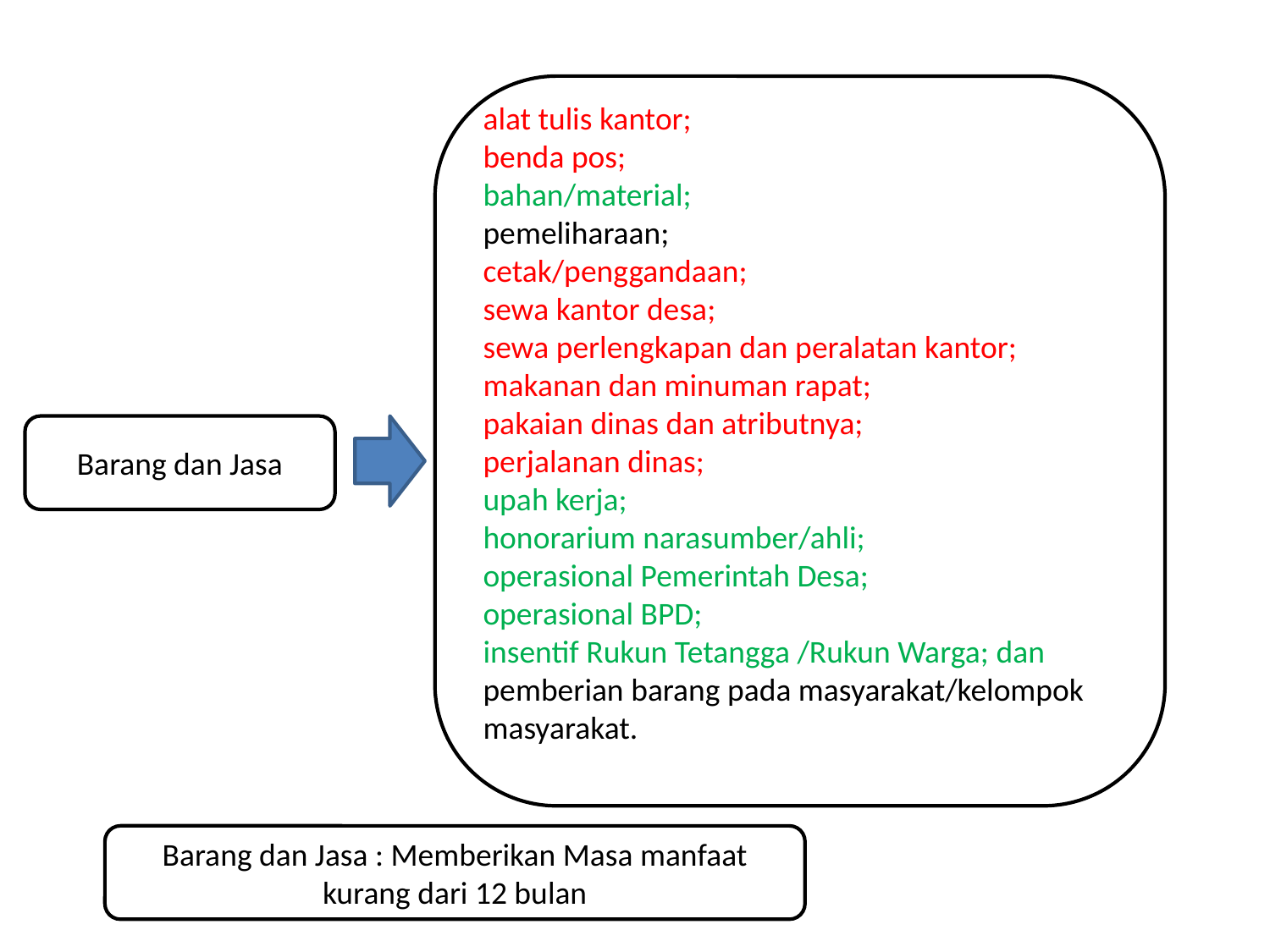

alat tulis kantor;
benda pos;
bahan/material;
pemeliharaan;
cetak/penggandaan;
sewa kantor desa;
sewa perlengkapan dan peralatan kantor;
makanan dan minuman rapat;
pakaian dinas dan atributnya;
perjalanan dinas;
upah kerja;
honorarium narasumber/ahli;
operasional Pemerintah Desa;
operasional BPD;
insentif Rukun Tetangga /Rukun Warga; dan
pemberian barang pada masyarakat/kelompok masyarakat.

Barang dan Jasa

Barang dan Jasa : Memberikan Masa manfaat kurang dari 12 bulan